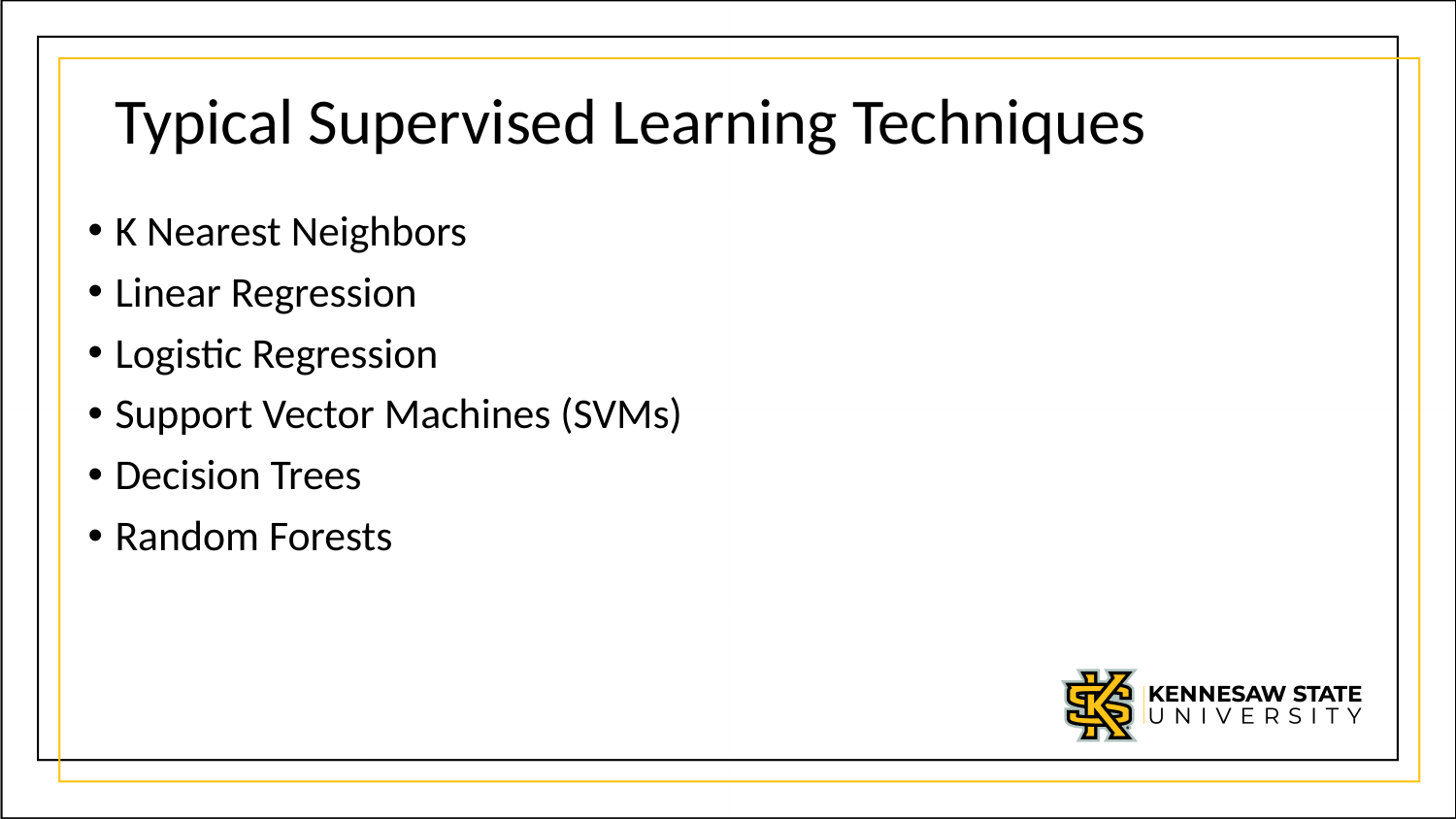

# Typical Supervised Learning Techniques
K Nearest Neighbors
Linear Regression
Logistic Regression
Support Vector Machines (SVMs)
Decision Trees
Random Forests